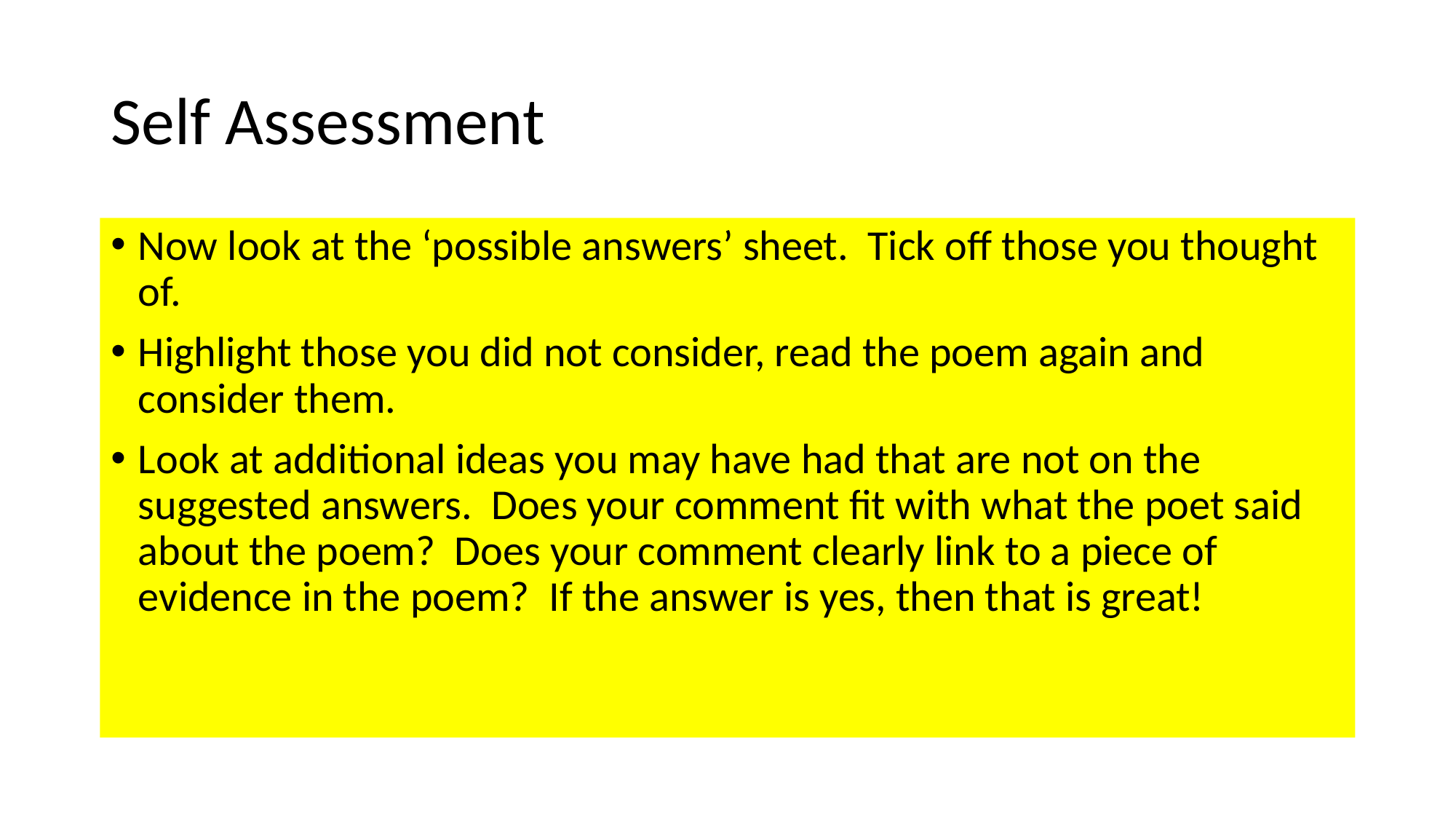

# Self Assessment
Now look at the ‘possible answers’ sheet.  Tick off those you thought of.
Highlight those you did not consider, read the poem again and consider them.
Look at additional ideas you may have had that are not on the suggested answers.  Does your comment fit with what the poet said about the poem?  Does your comment clearly link to a piece of evidence in the poem?  If the answer is yes, then that is great!